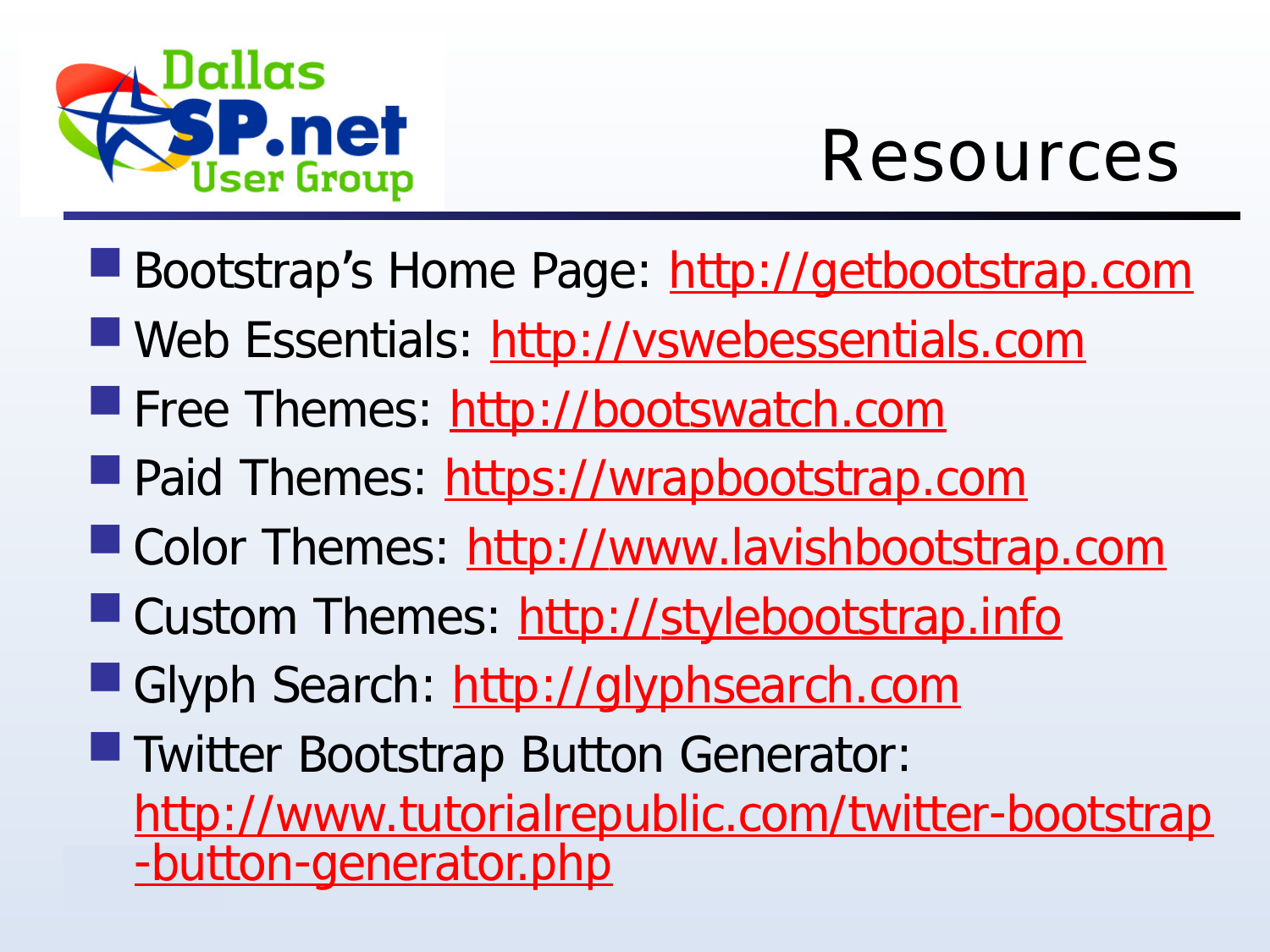

# Resources
Bootstrap’s Home Page: http://getbootstrap.com
Web Essentials: http://vswebessentials.com
Free Themes: http://bootswatch.com
Paid Themes: https://wrapbootstrap.com
Color Themes: http://www.lavishbootstrap.com
Custom Themes: http://stylebootstrap.info
Glyph Search: http://glyphsearch.com
Twitter Bootstrap Button Generator: http://www.tutorialrepublic.com/twitter-bootstrap-button-generator.php